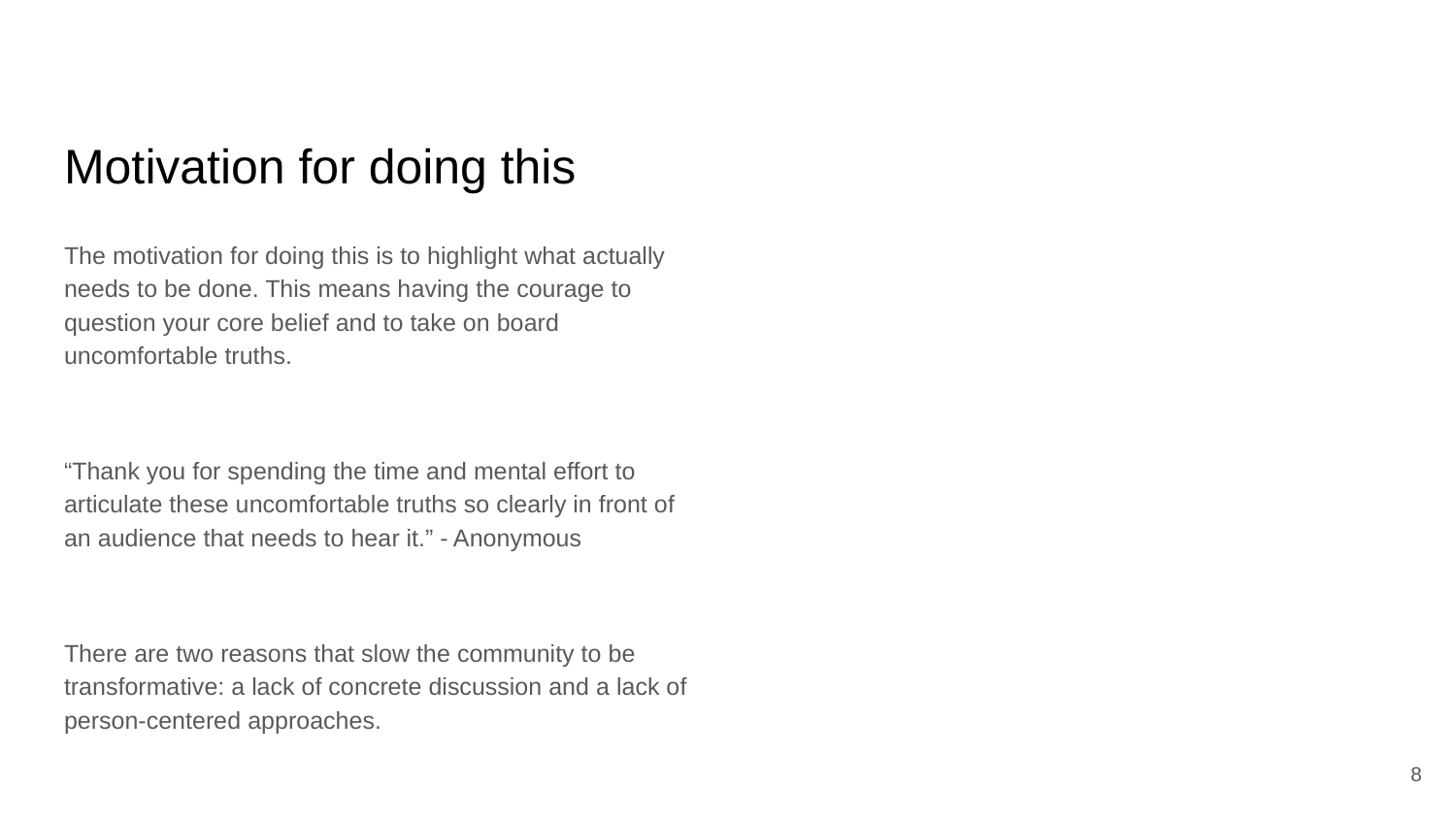

# Motivation for doing this
The motivation for doing this is to highlight what actually needs to be done. This means having the courage to question your core belief and to take on board uncomfortable truths.

“Thank you for spending the time and mental effort to articulate these uncomfortable truths so clearly in front of an audience that needs to hear it.” - Anonymous

There are two reasons that slow the community to be transformative: a lack of concrete discussion and a lack of person-centered approaches.

8